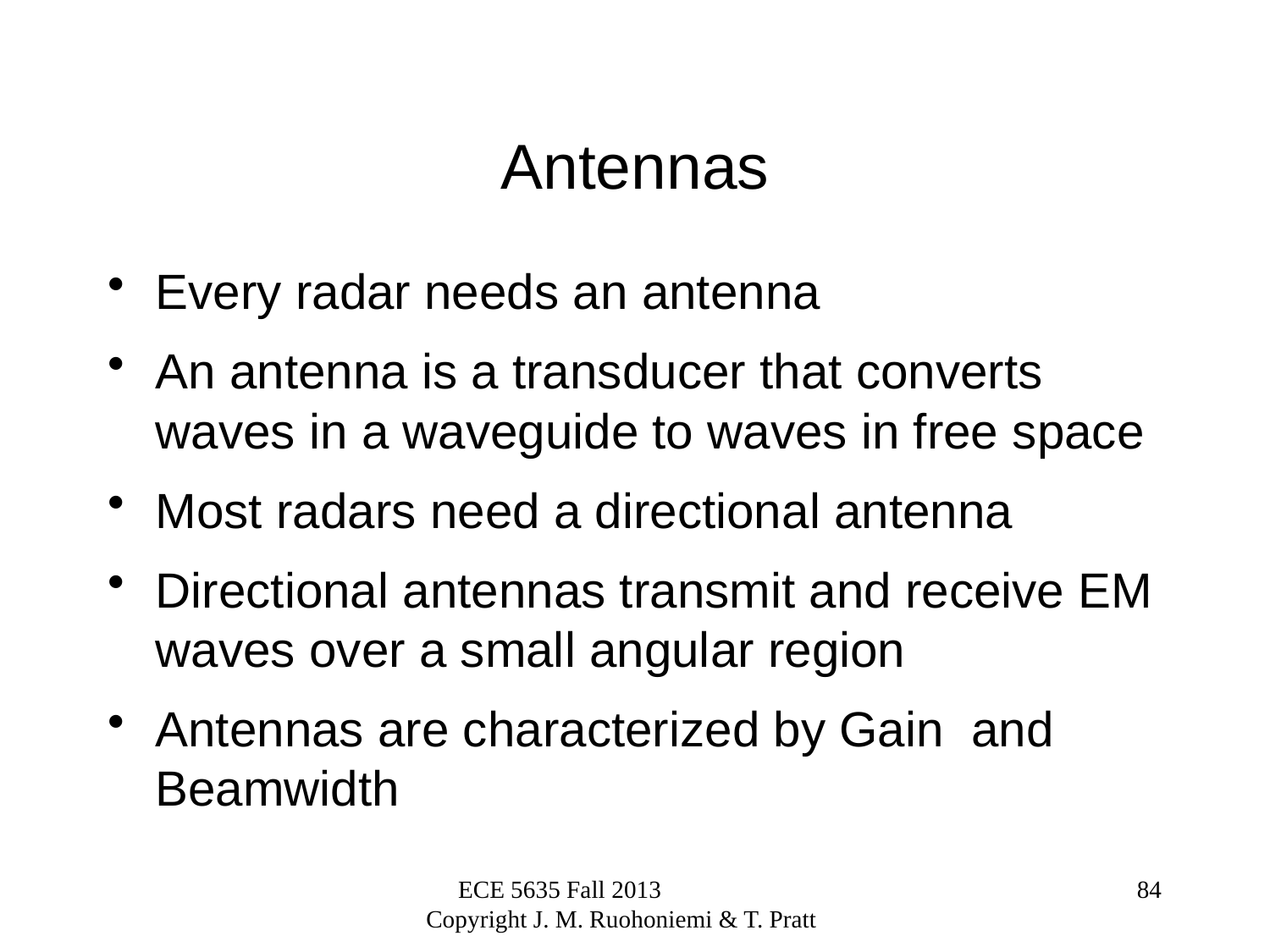

# Antennas
Every radar needs an antenna
An antenna is a transducer that converts waves in a waveguide to waves in free space
Most radars need a directional antenna
Directional antennas transmit and receive EM waves over a small angular region
Antennas are characterized by Gain  and Beamwidth
ECE 5635 Fall 2013                      Copyright J. M. Ruohoniemi & T. Pratt
84